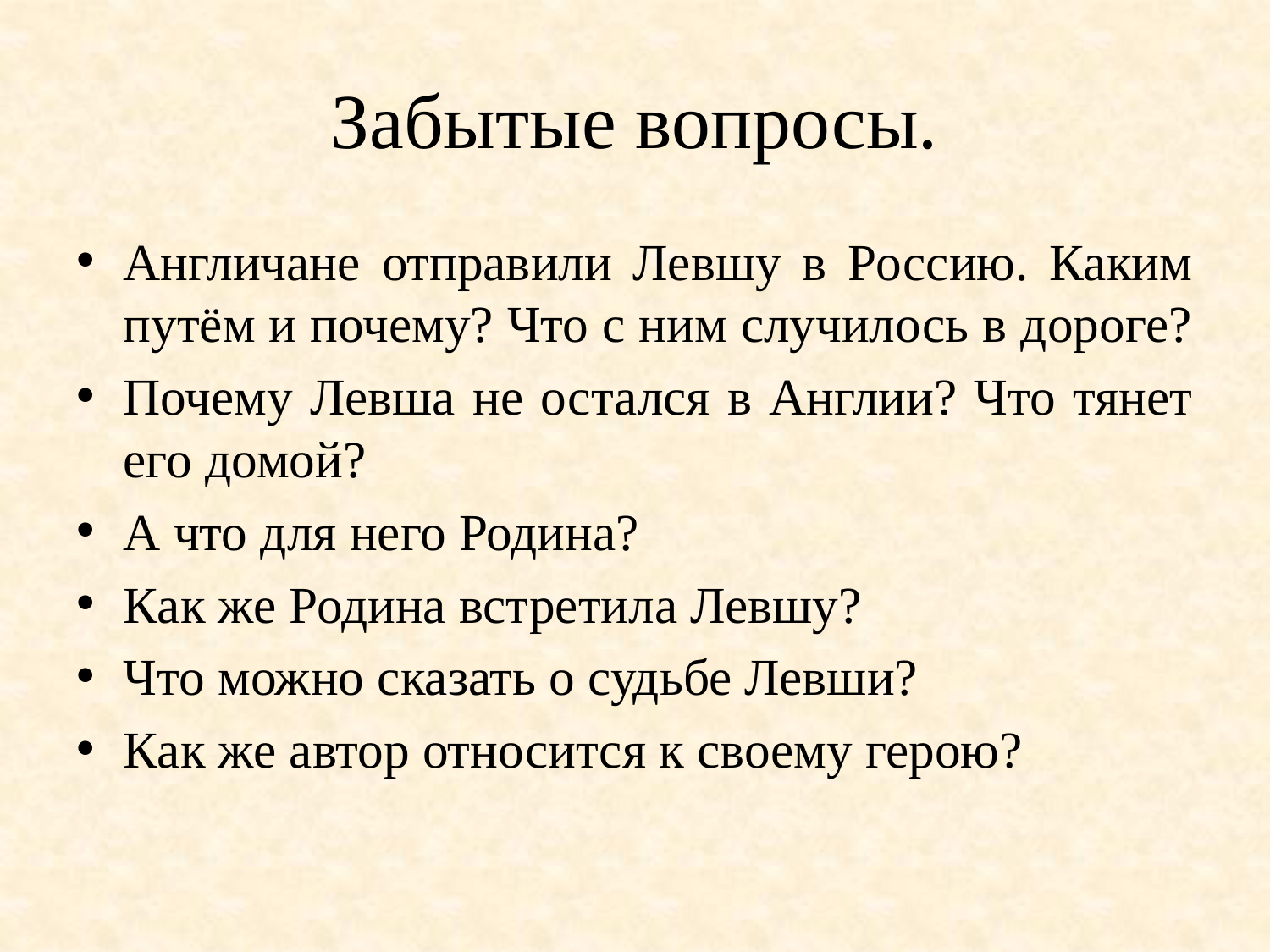

# Забытые вопросы.
Англичане отправили Левшу в Россию. Каким путём и почему? Что с ним случилось в дороге?
Почему Левша не остался в Англии? Что тянет его домой?
А что для него Родина?
Как же Родина встретила Левшу?
Что можно сказать о судьбе Левши?
Как же автор относится к своему герою?